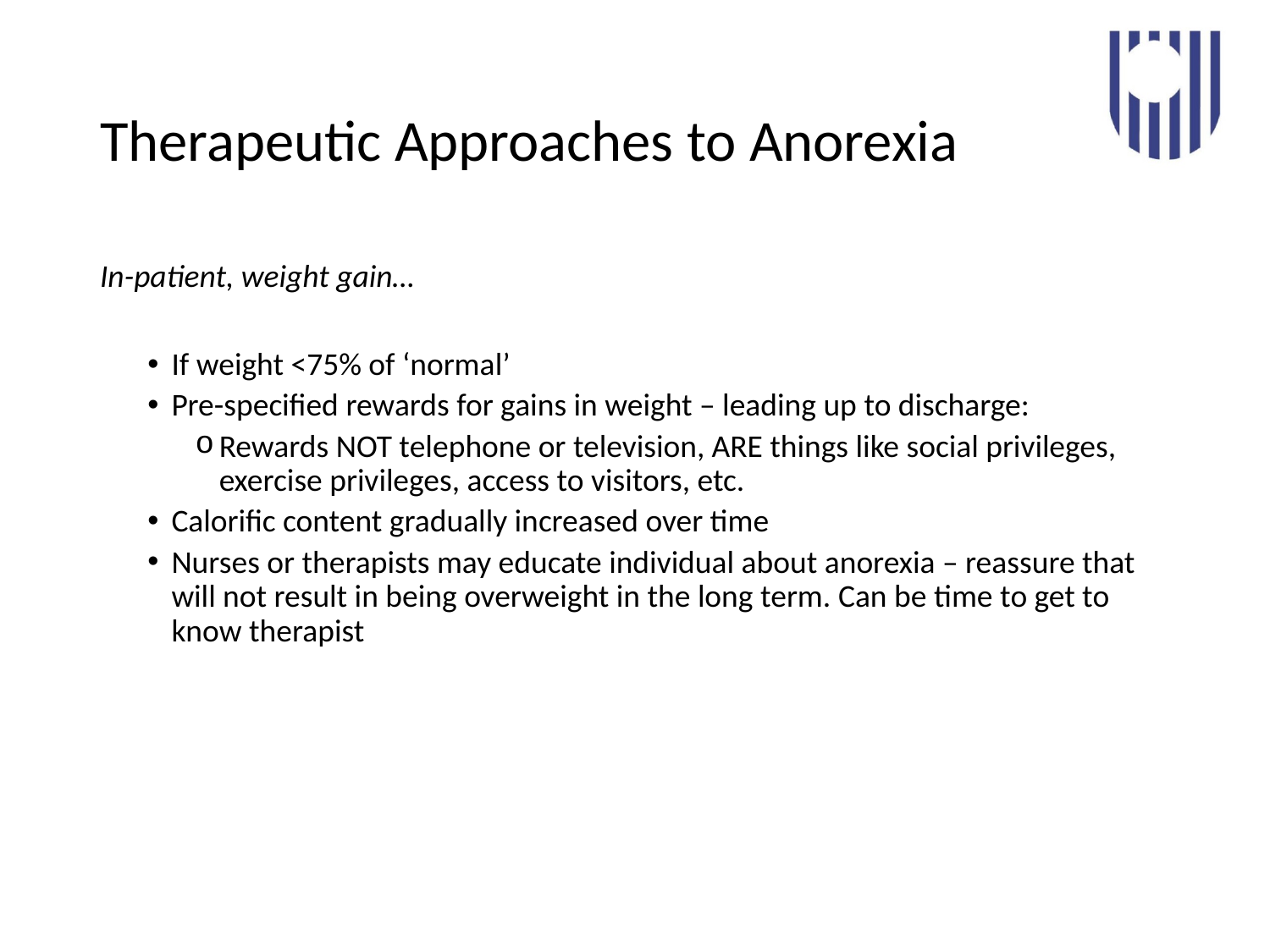

# Therapeutic Approaches to Anorexia
In-patient, weight gain…

If weight <75% of ‘normal’
Pre-specified rewards for gains in weight – leading up to discharge:
Rewards NOT telephone or television, ARE things like social privileges, exercise privileges, access to visitors, etc.
Calorific content gradually increased over time
Nurses or therapists may educate individual about anorexia – reassure that will not result in being overweight in the long term. Can be time to get to know therapist